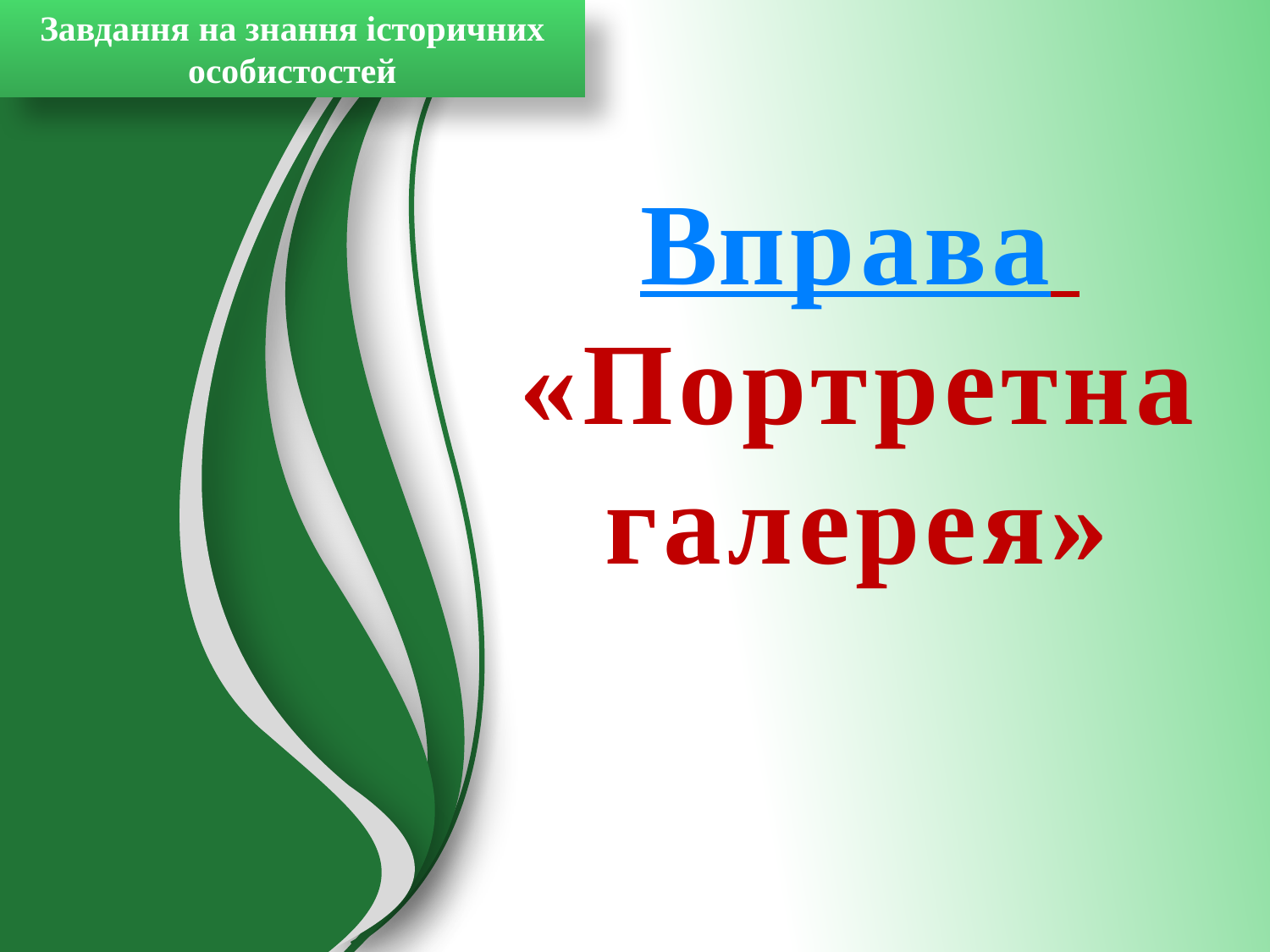

Завдання на знання історичних особистостей
# Вправа «Портретна галерея»